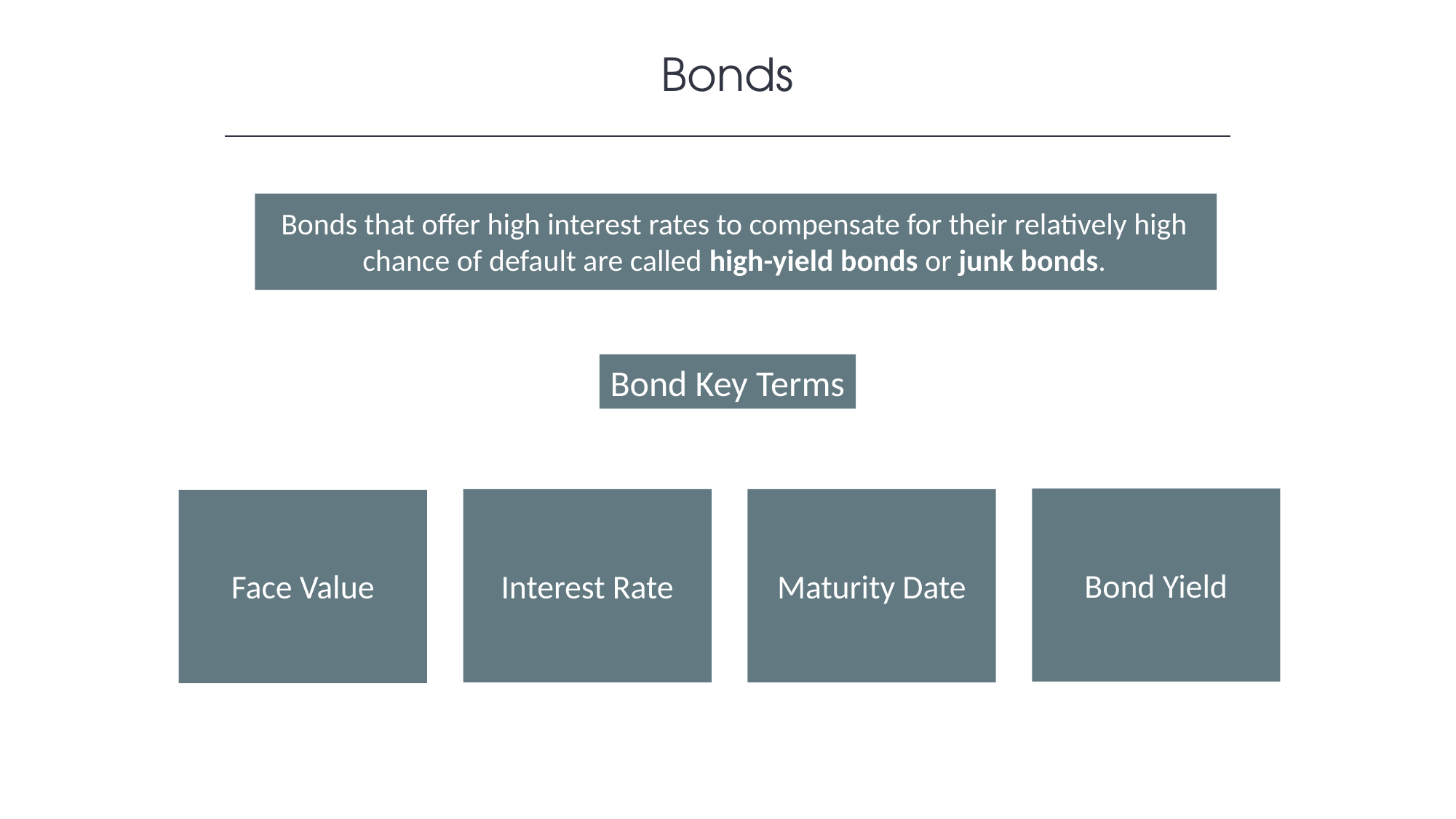

Bonds

Bonds that offer high interest rates to compensate for their relatively high chance of default are called high-yield bonds or junk bonds.
Bond Key Terms

Bond Yield

Interest Rate

Maturity Date

Face Value